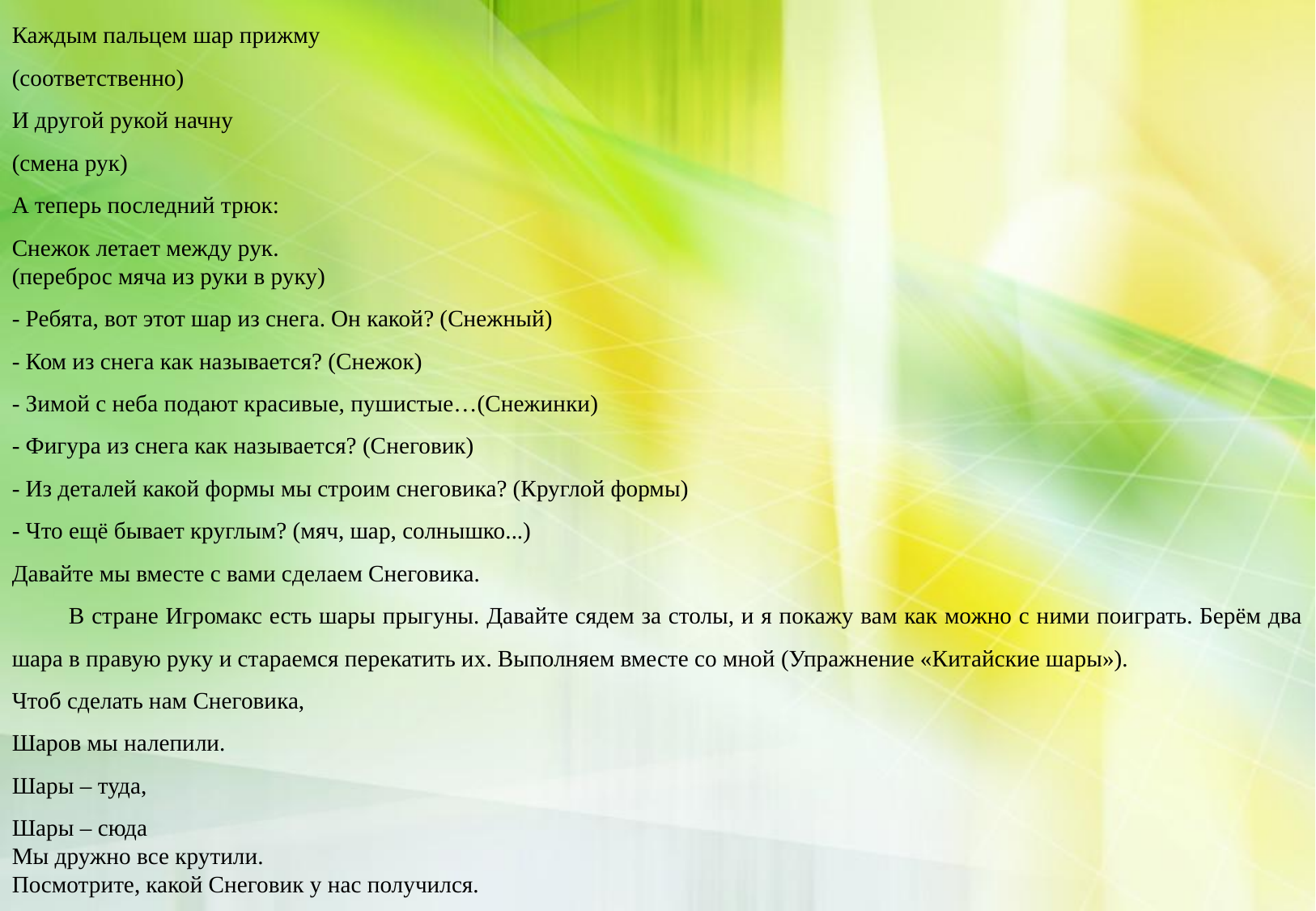

Каждым пальцем шар прижму
(соответственно)
И другой рукой начну
(смена рук)
А теперь последний трюк:
Снежок летает между рук.
(переброс мяча из руки в руку)
- Ребята, вот этот шар из снега. Он какой? (Снежный)
- Ком из снега как называется? (Снежок)
- Зимой с неба подают красивые, пушистые…(Снежинки)
- Фигура из снега как называется? (Снеговик)
- Из деталей какой формы мы строим снеговика? (Круглой формы)
- Что ещё бывает круглым? (мяч, шар, солнышко...)
Давайте мы вместе с вами сделаем Снеговика.
        В стране Игромакс есть шары прыгуны. Давайте сядем за столы, и я покажу вам как можно с ними поиграть. Берём два шара в правую руку и стараемся перекатить их. Выполняем вместе со мной (Упражнение «Китайские шары»).
Чтоб сделать нам Снеговика,
Шаров мы налепили.
Шары – туда,
Шары – сюда
Мы дружно все крутили.
Посмотрите, какой Снеговик у нас получился.